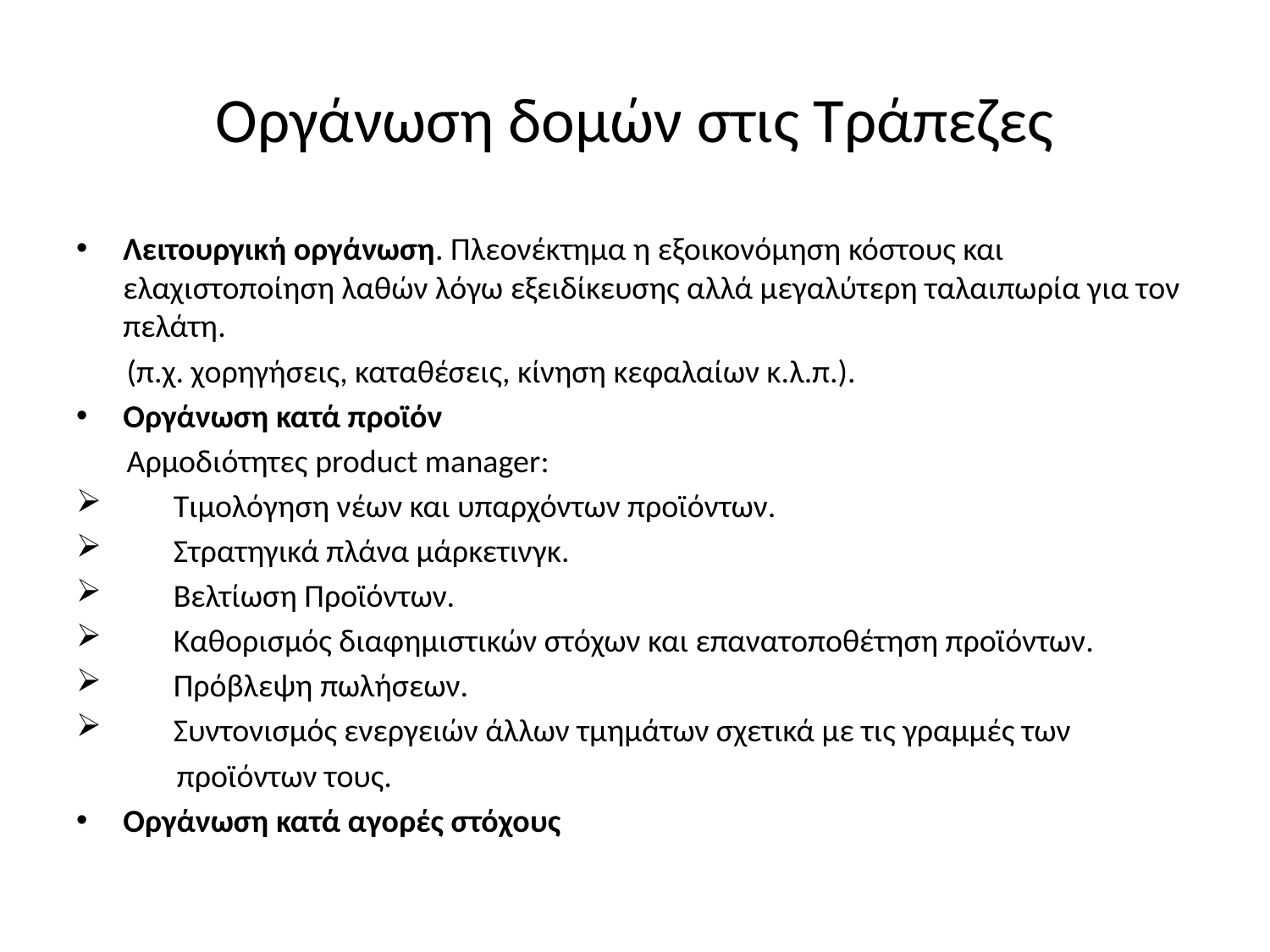

# Οργάνωση δομών στις Τράπεζες
Λειτουργική οργάνωση. Πλεονέκτημα η εξοικονόμηση κόστους και ελαχιστοποίηση λαθών λόγω εξειδίκευσης αλλά μεγαλύτερη ταλαιπωρία για τον πελάτη.
       (π.χ. χορηγήσεις, καταθέσεις, κίνηση κεφαλαίων κ.λ.π.).
Οργάνωση κατά προϊόν
       Αρμοδιότητες product manager:
       Τιμολόγηση νέων και υπαρχόντων προϊόντων.
       Στρατηγικά πλάνα μάρκετινγκ.
       Βελτίωση Προϊόντων.
       Καθορισμός διαφημιστικών στόχων και επανατοποθέτηση προϊόντων.
       Πρόβλεψη πωλήσεων.
       Συντονισμός ενεργειών άλλων τμημάτων σχετικά με τις γραμμές των
              προϊόντων τους.
Οργάνωση κατά αγορές στόχους